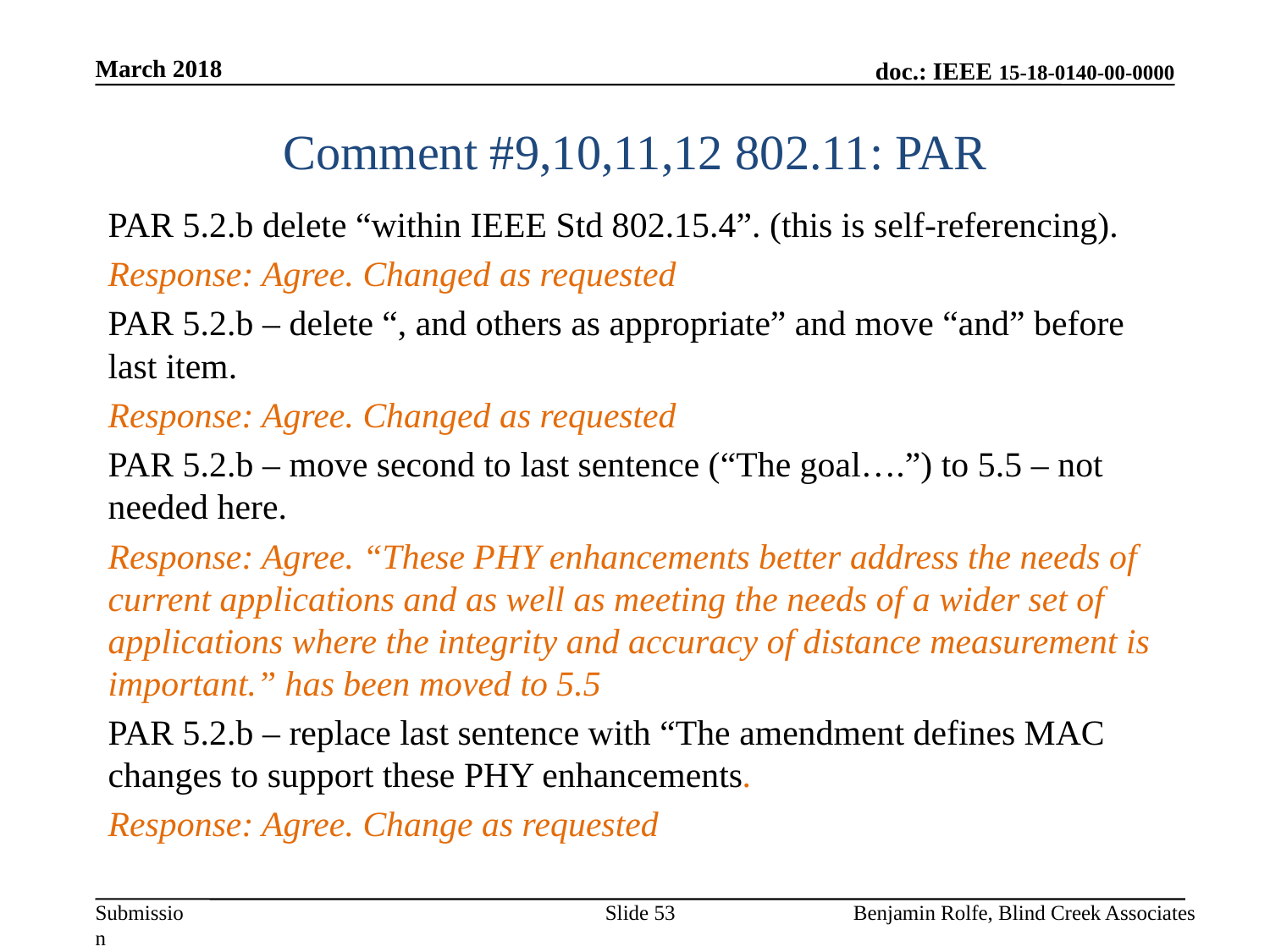

March 2018
# Comment #9,10,11,12 802.11: PAR

PAR 5.2.b delete “within IEEE Std 802.15.4”. (this is self-referencing).
Response: Agree. Changed as requested
PAR 5.2.b – delete “, and others as appropriate” and move “and” before last item.
Response: Agree. Changed as requested
PAR 5.2.b – move second to last sentence (“The goal….”) to 5.5 – not needed here.
Response: Agree. “These PHY enhancements better address the needs of current applications and as well as meeting the needs of a wider set of applications where the integrity and accuracy of distance measurement is important.” has been moved to 5.5
PAR 5.2.b – replace last sentence with “The amendment defines MAC changes to support these PHY enhancements.
Response: Agree. Change as requested

Slide 53
Benjamin Rolfe, Blind Creek Associates